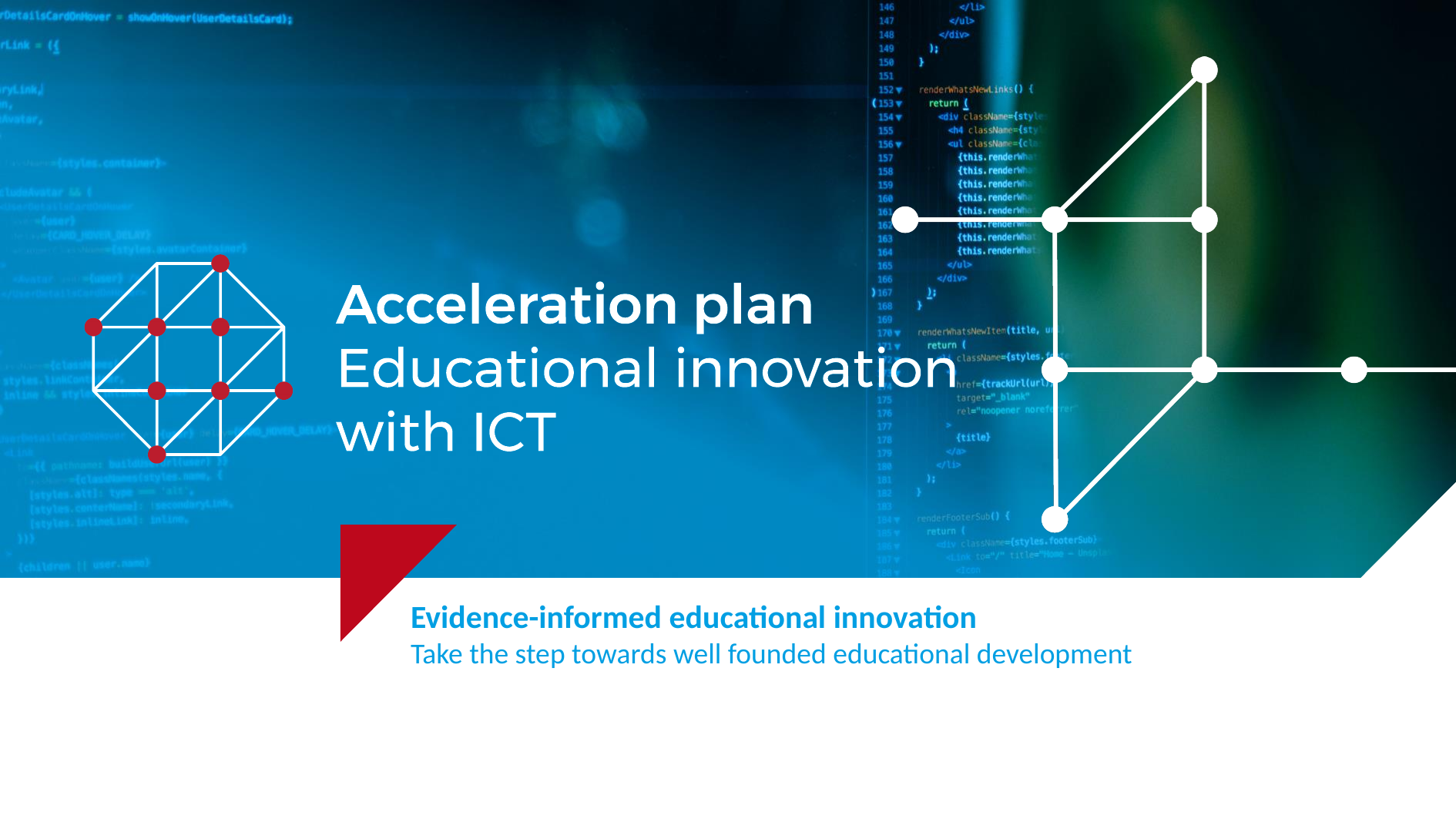

# Evidence-informed educational innovation Take the step towards well founded educational development